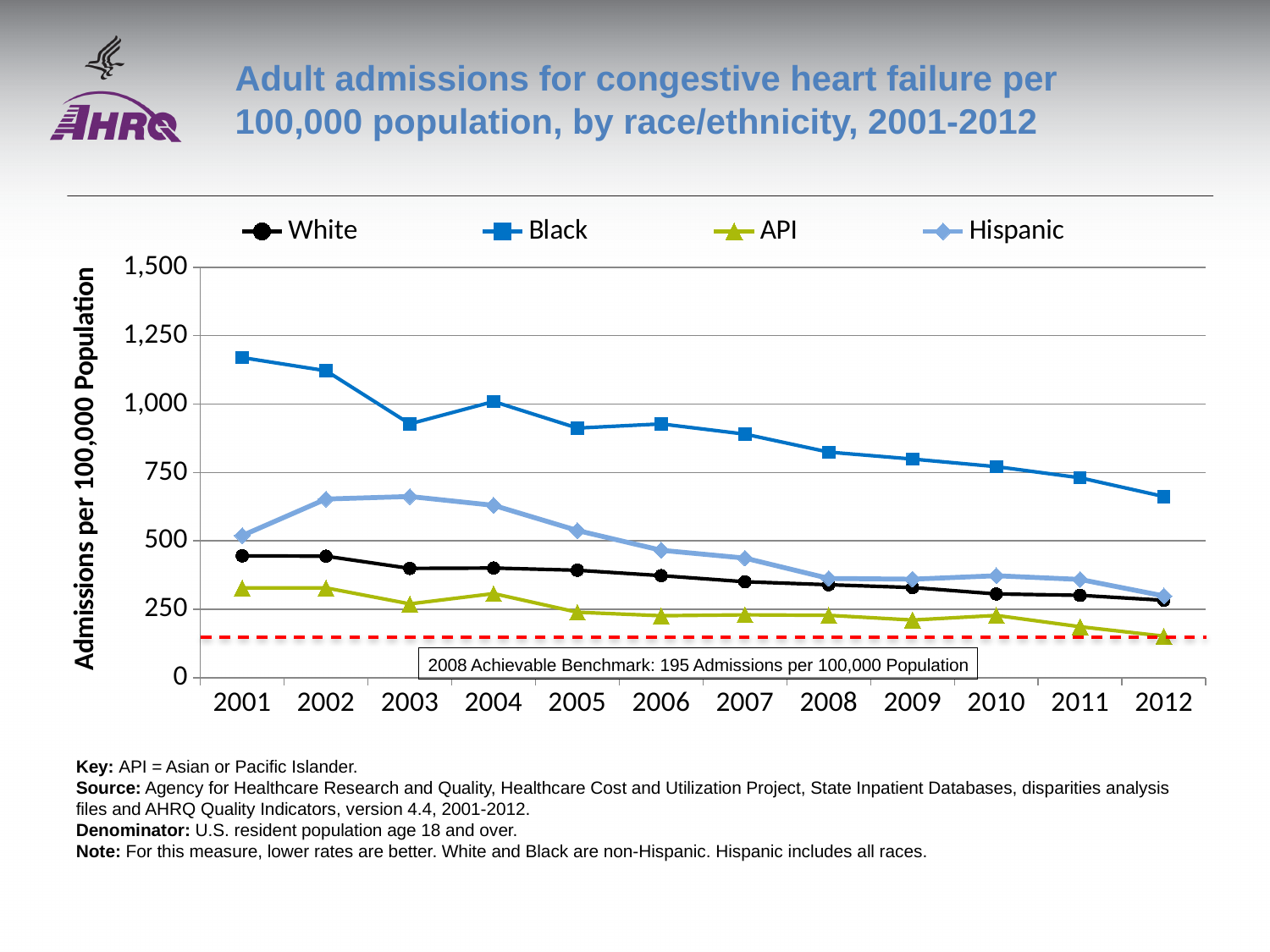

# Adult admissions for congestive heart failure per 100,000 population, by race/ethnicity, 2001-2012

### Chart

| Category | White | Black | API | Hispanic |
|---|---|---|---|---|
| 2001 | 445.395 | 1169.788 | 328.04 | 519.456 |
| 2002 | 444.141 | 1121.758 | 328.403 | 653.022 |
| 2003 | 399.5 | 927.819 | 269.887 | 662.228 |
| 2004 | 400.881 | 1009.321 | 307.599 | 629.921 |
| 2005 | 392.763 | 912.428 | 239.354 | 538.035 |
| 2006 | 373.016 | 927.506 | 226.665 | 465.871 |
| 2007 | 350.789 | 890.243 | 230.026 | 437.103 |
| 2008 | 339.893 | 824.578 | 228.068 | 362.81 |
| 2009 | 329.681 | 799.246 | 211.018 | 360.161 |
| 2010 | 306.32 | 771.435 | 227.788 | 372.696 |
| 2011 | 301.126 | 730.49 | 186.491 | 359.17 |
| 2012 | 283.16 | 662.17 | 151.99 | 298.91 |
2008 Achievable Benchmark: 195 Admissions per 100,000 Population
Key: API = Asian or Pacific Islander.
Source: Agency for Healthcare Research and Quality, Healthcare Cost and Utilization Project, State Inpatient Databases, disparities analysis files and AHRQ Quality Indicators, version 4.4, 2001-2012.
Denominator: U.S. resident population age 18 and over.
Note: For this measure, lower rates are better. White and Black are non-Hispanic. Hispanic includes all races.